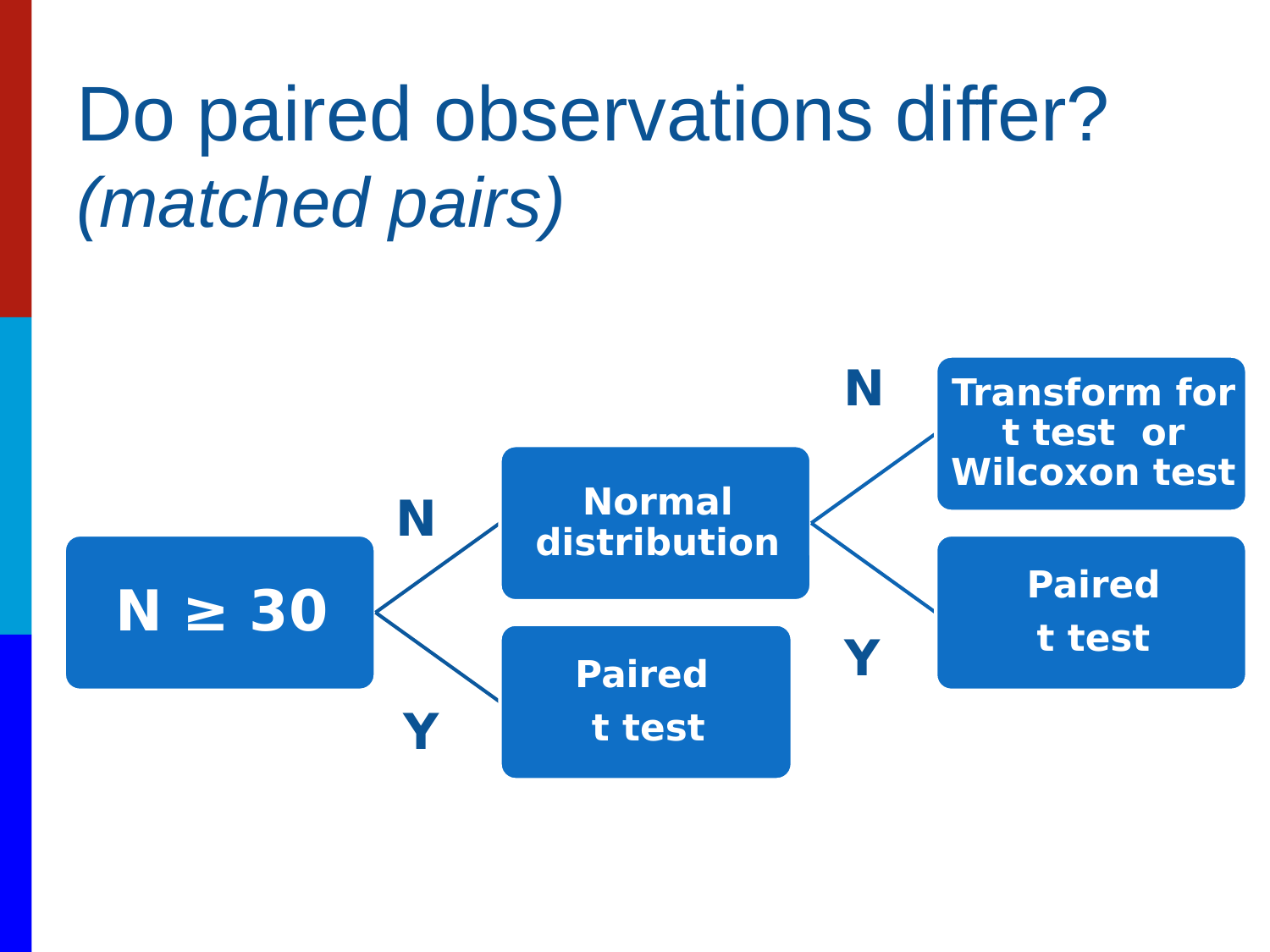

# Do paired observations differ? (matched pairs)
N ≥ 30

Normal distribution

Transform for
t test  or
Wilcoxon test

Paired
t test

Paired
t test
N
N
Y
Y